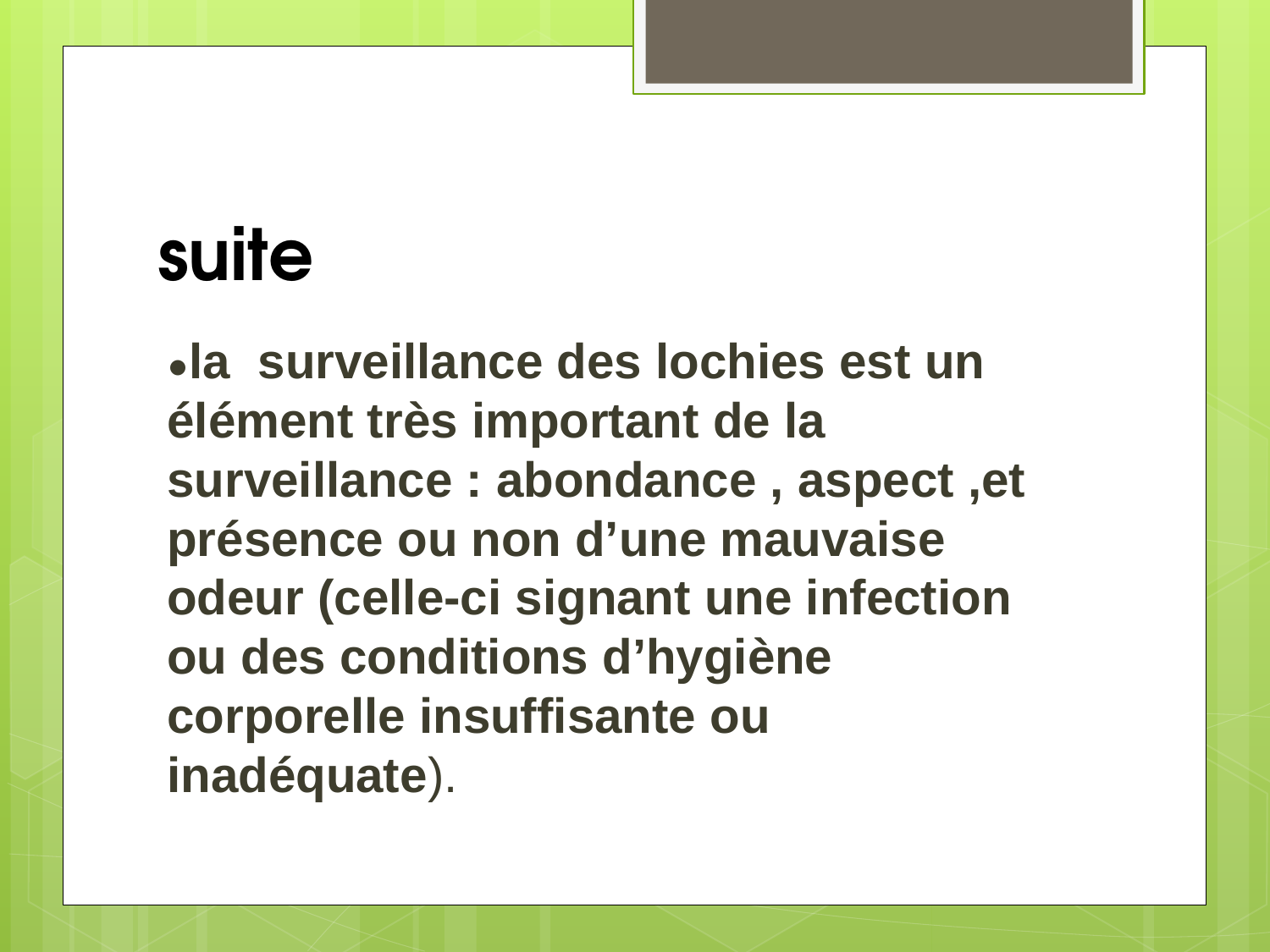

# suite
•la  surveillance des lochies est un élément très important de la surveillance : abondance , aspect ,et présence ou non d’une mauvaise odeur (celle-ci signant une infection ou des conditions d’hygiène corporelle insuffisante ou inadéquate).